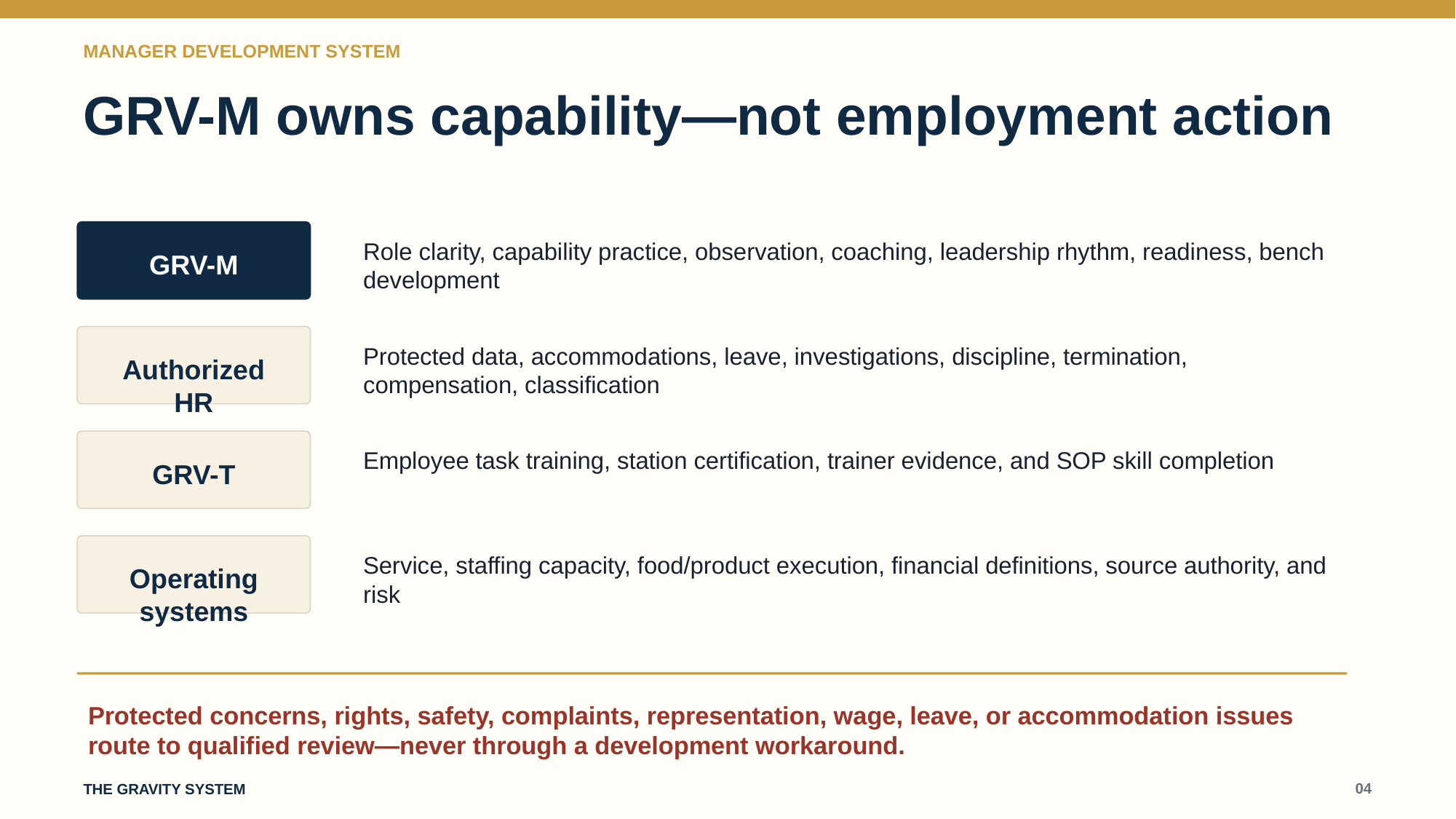

MANAGER DEVELOPMENT SYSTEM
GRV-M owns capability—not employment action

Role clarity, capability practice, observation, coaching, leadership rhythm, readiness, bench development
GRV-M

Protected data, accommodations, leave, investigations, discipline, termination, compensation, classification
Authorized HR

Employee task training, station certification, trainer evidence, and SOP skill completion
GRV-T

Service, staffing capacity, food/product execution, financial definitions, source authority, and risk
Operating systems

Protected concerns, rights, safety, complaints, representation, wage, leave, or accommodation issues route to qualified review—never through a development workaround.
04
THE GRAVITY SYSTEM